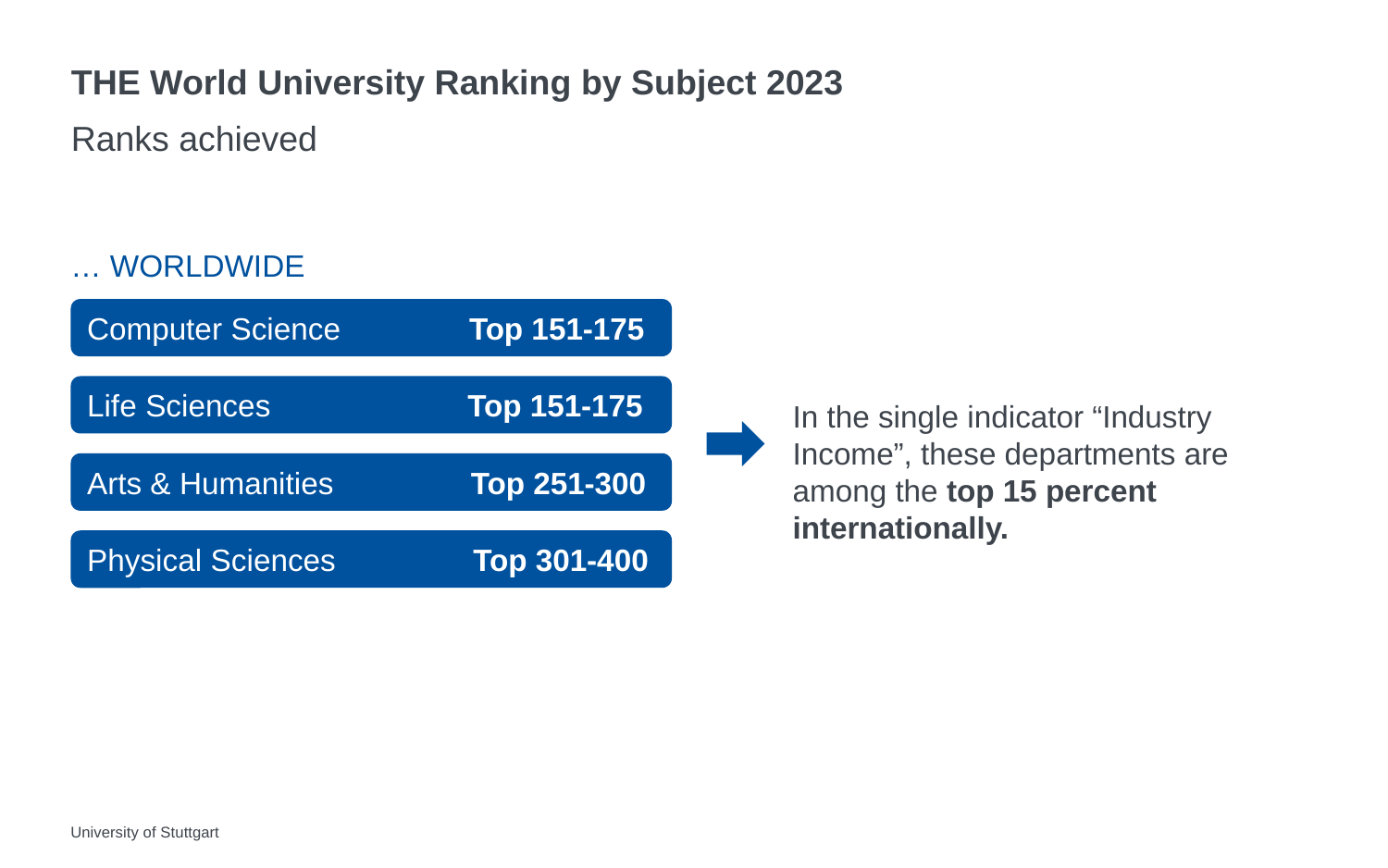

# THE World University Ranking by Subject 2023
Ranks achieved
… WORLDWIDE
Computer Science               Top 151-175
Life Sciences                       Top 151-175
In the single indicator “Industry Income”, these departments are among the top 15 percent internationally.

Arts & Humanities                Top 251-300
Physical Sciences                Top 301-400
University of Stuttgart